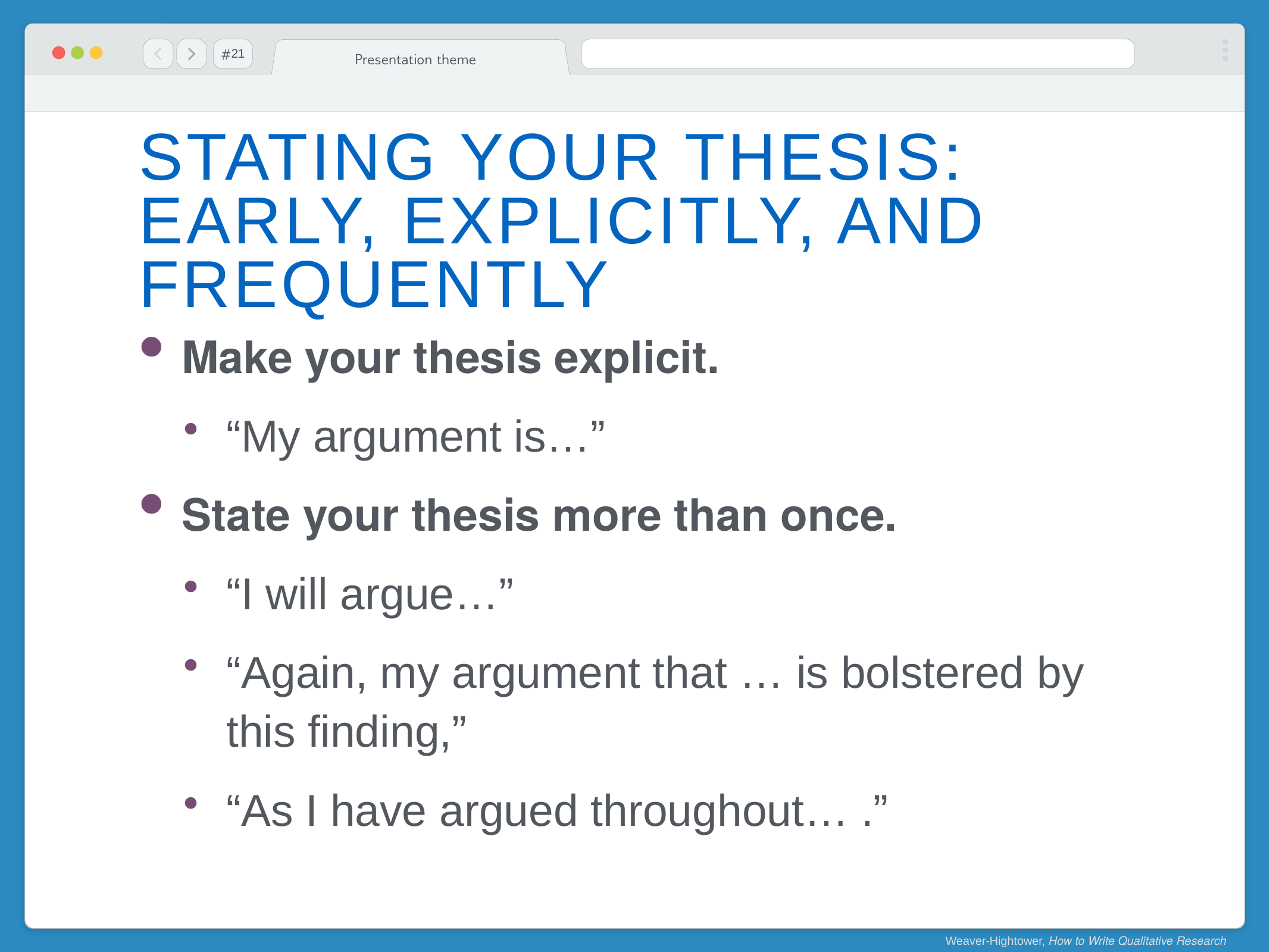

#
Presentation theme
21
Stating Your Thesis: Early, Explicitly, and Frequently
Make your thesis explicit.
“My argument is…”
State your thesis more than once.
“I will argue…”
“Again, my argument that … is bolstered by this finding,”
“As I have argued throughout… .”